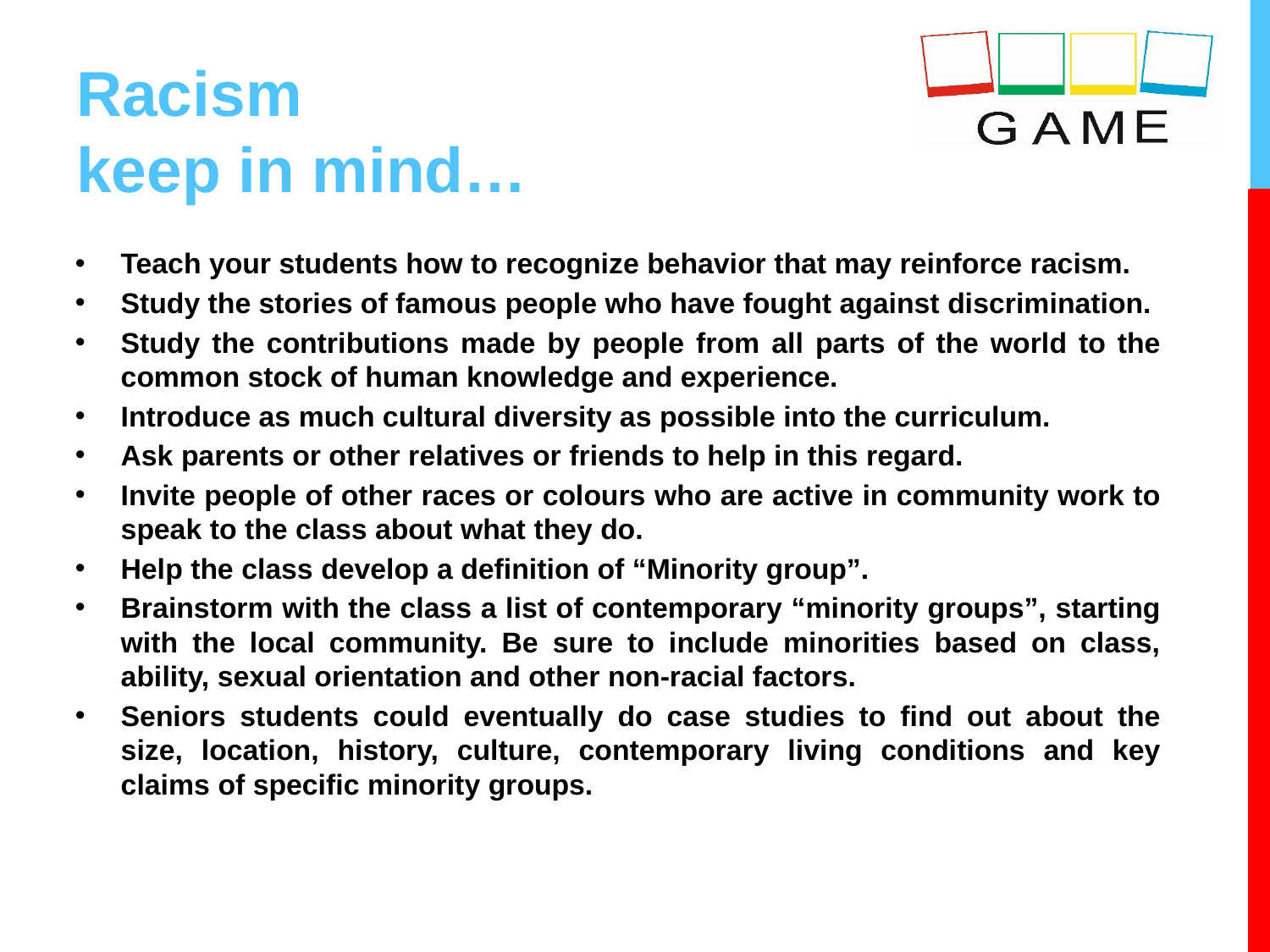

# Racism keep in mind…
Teach your students how to recognize behavior that may reinforce racism.
Study the stories of famous people who have fought against discrimination.
Study the contributions made by people from all parts of the world to the common stock of human knowledge and experience.
Introduce as much cultural diversity as possible into the curriculum.
Ask parents or other relatives or friends to help in this regard.
Invite people of other races or colours who are active in community work to speak to the class about what they do.
Help the class develop a definition of “Minority group”.
Brainstorm with the class a list of contemporary “minority groups”, starting with the local community. Be sure to include minorities based on class, ability, sexual orientation and other non-racial factors.
Seniors students could eventually do case studies to find out about the size, location, history, culture, contemporary living conditions and key claims of specific minority groups.